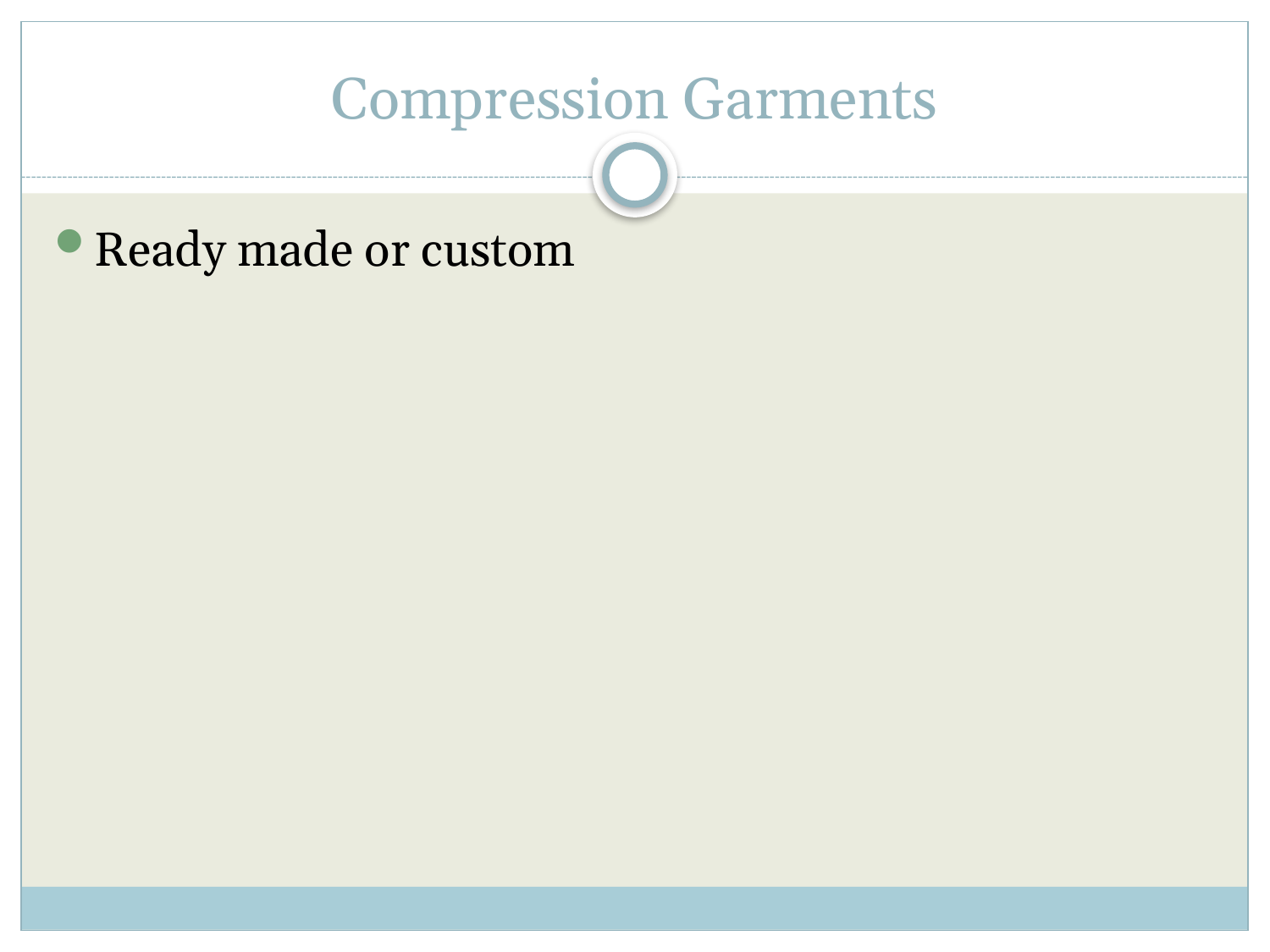

# Compression Garments
Ready made or custom